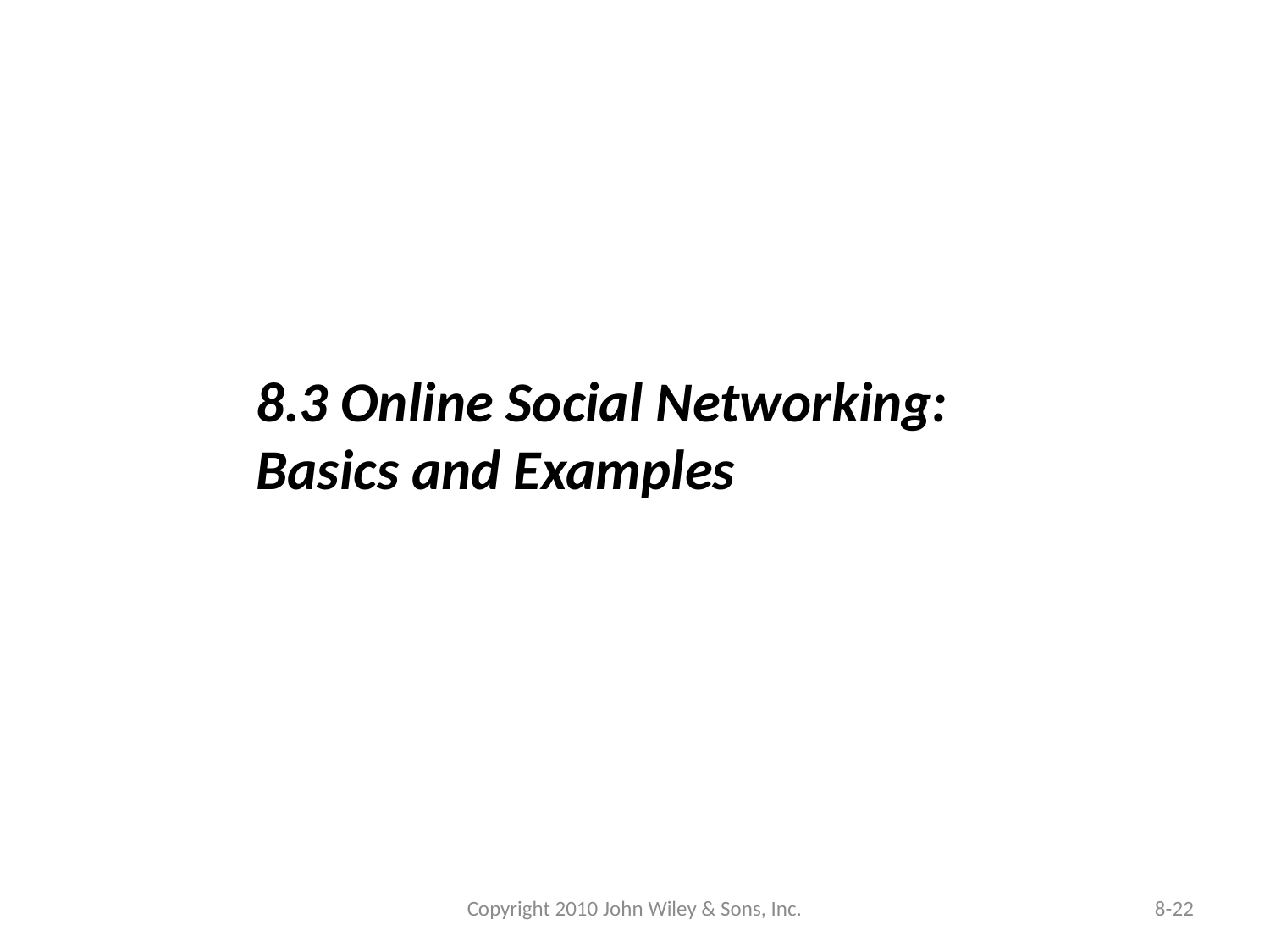

8.3 Online Social Networking:  Basics and Examples
Copyright 2010 John Wiley & Sons, Inc.
8-22